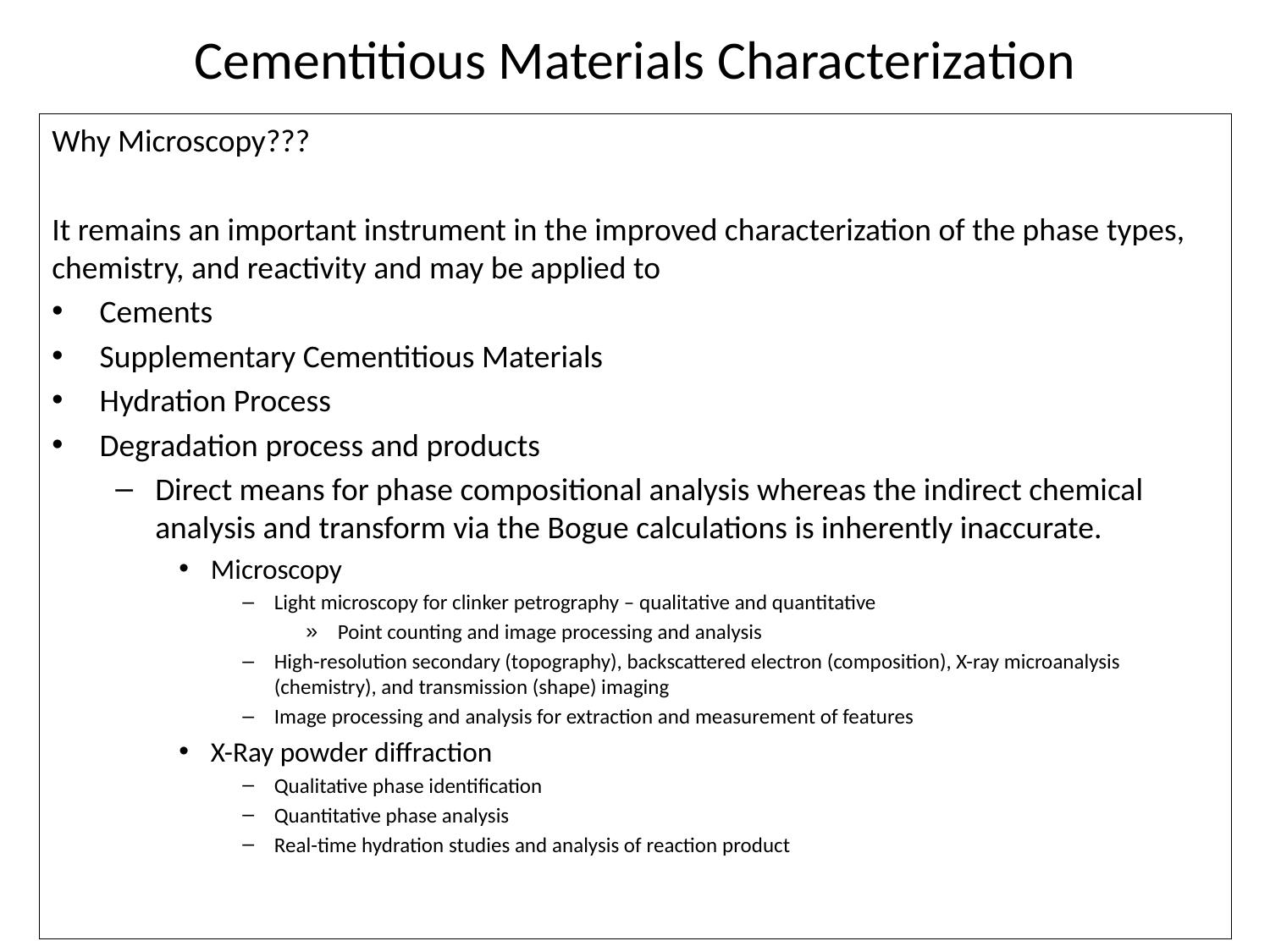

# Cementitious Materials Characterization
Why Microscopy???

It remains an important instrument in the improved characterization of the phase types, chemistry, and reactivity and may be applied to
Cements
Supplementary Cementitious Materials
Hydration Process
Degradation process and products
Direct means for phase compositional analysis whereas the indirect chemical analysis and transform via the Bogue calculations is inherently inaccurate.
Microscopy
Light microscopy for clinker petrography – qualitative and quantitative
Point counting and image processing and analysis
High-resolution secondary (topography), backscattered electron (composition), X-ray microanalysis (chemistry), and transmission (shape) imaging
Image processing and analysis for extraction and measurement of features
X-Ray powder diffraction
Qualitative phase identification
Quantitative phase analysis
Real-time hydration studies and analysis of reaction product